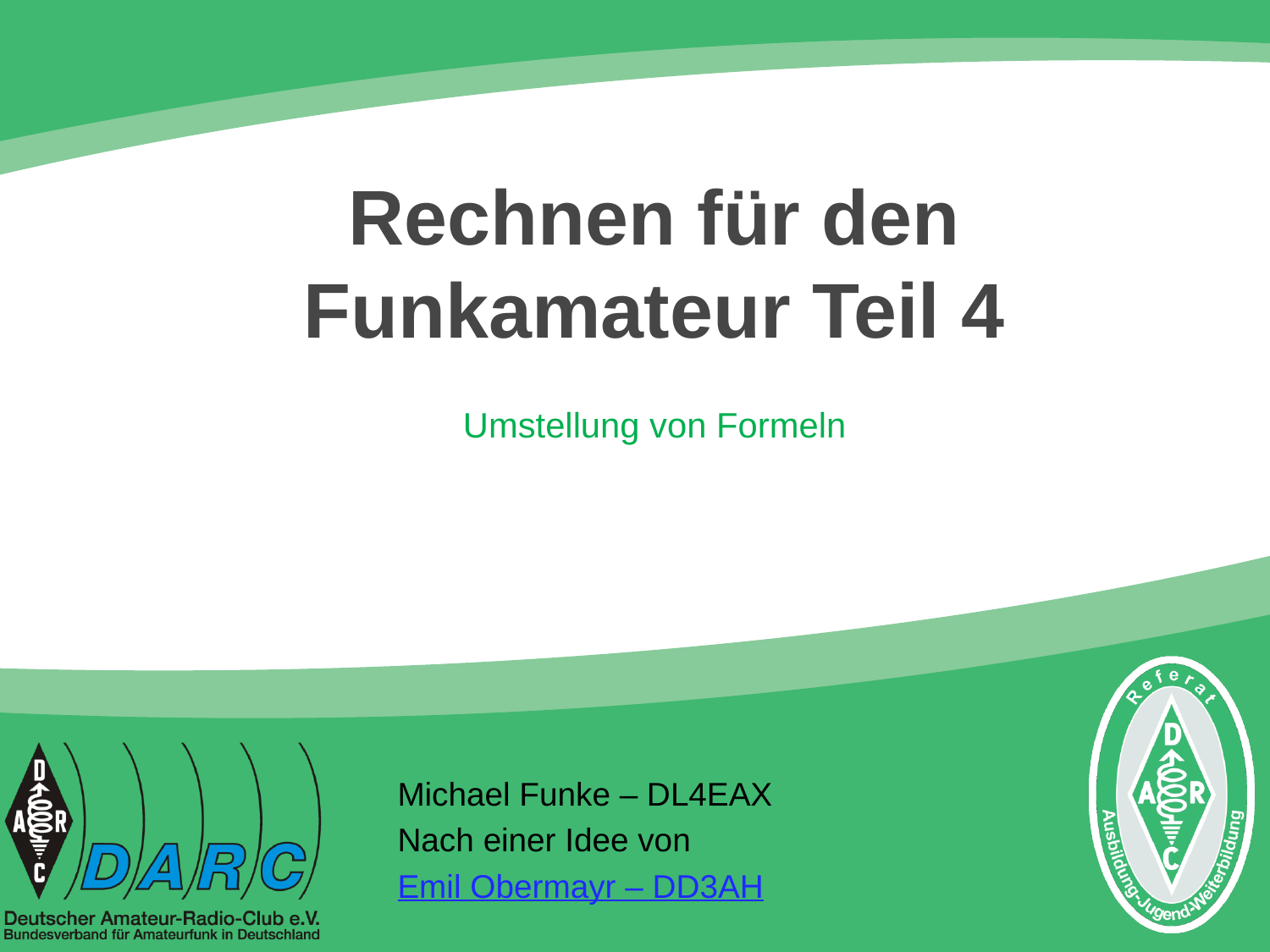

# Rechnen für den Funkamateur Teil 4
Umstellung von Formeln
Michael Funke – DL4EAX
Nach einer Idee von
Emil Obermayr – DD3AH